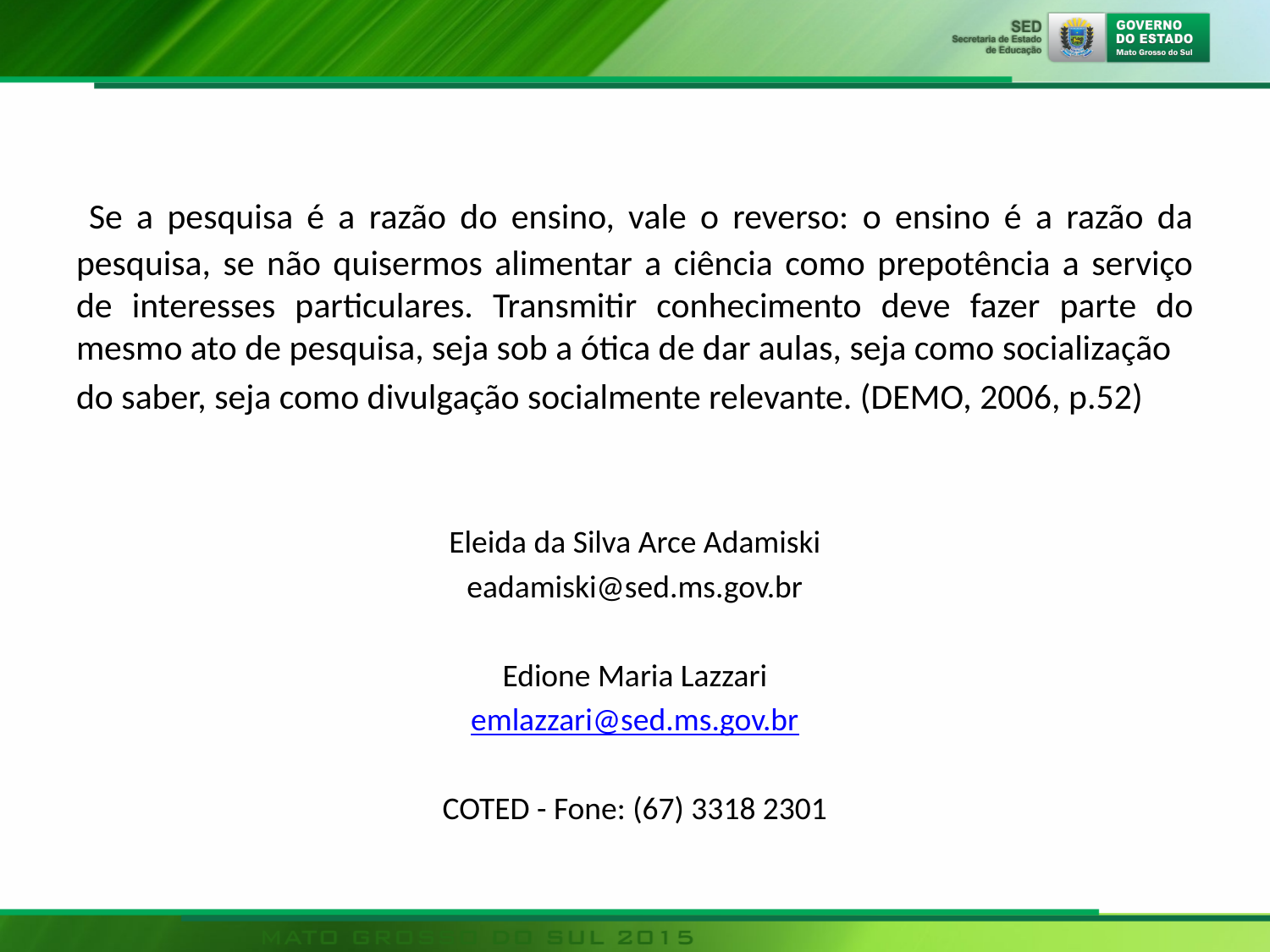

Se a pesquisa é a razão do ensino, vale o reverso: o ensino é a razão da pesquisa, se não quisermos alimentar a ciência como prepotência a serviço de interesses particulares. Transmitir conhecimento deve fazer parte do mesmo ato de pesquisa, seja sob a ótica de dar aulas, seja como socialização
do saber, seja como divulgação socialmente relevante. (DEMO, 2006, p.52)

Eleida da Silva Arce Adamiski
eadamiski@sed.ms.gov.br

Edione Maria Lazzari
emlazzari@sed.ms.gov.br

COTED - Fone: (67) 3318 2301